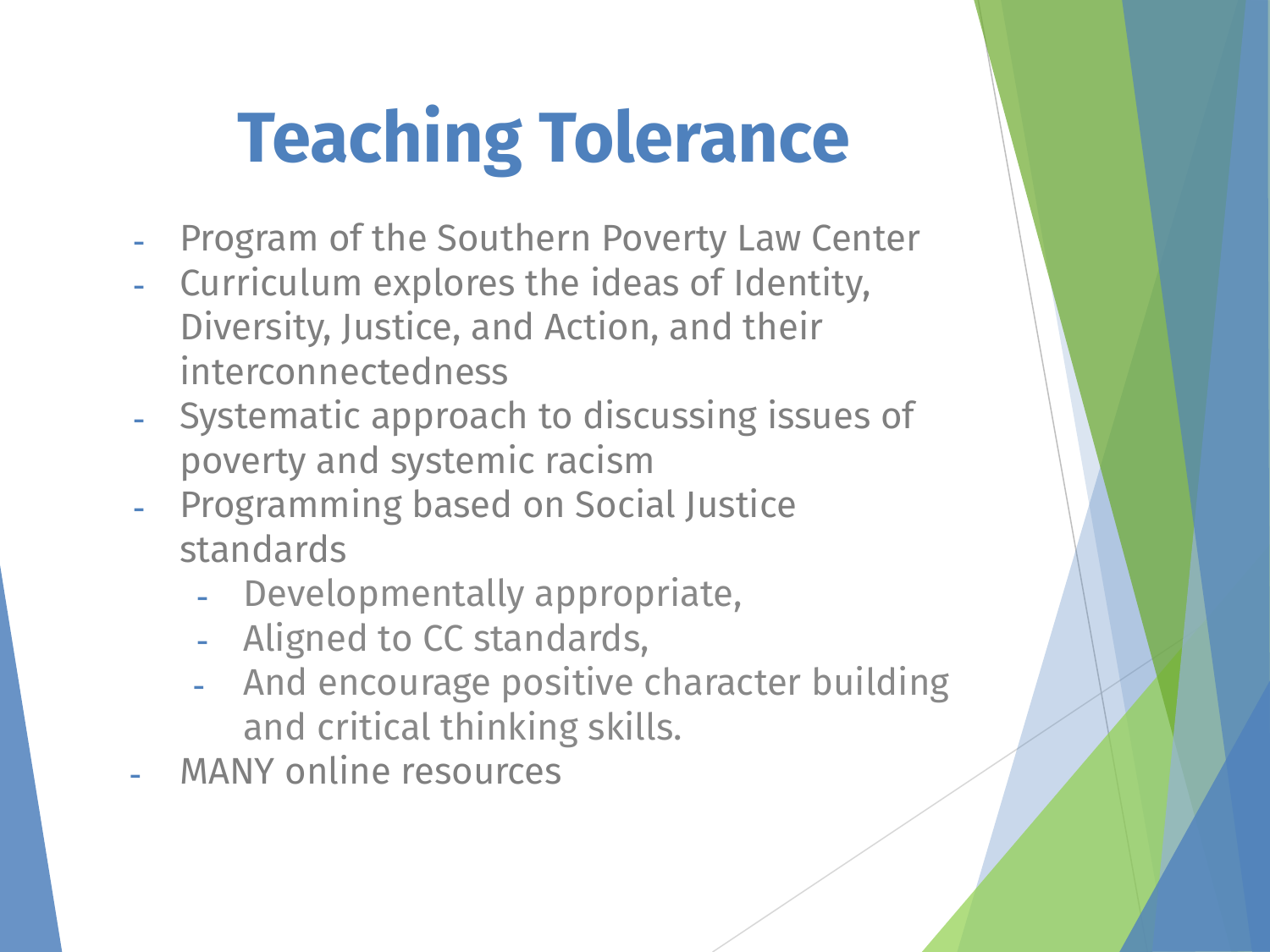

# Teaching Tolerance
Program of the Southern Poverty Law Center
Curriculum explores the ideas of Identity, Diversity, Justice, and Action, and their interconnectedness
Systematic approach to discussing issues of poverty and systemic racism
Programming based on Social Justice standards
Developmentally appropriate,
Aligned to CC standards,
And encourage positive character building and critical thinking skills.
MANY online resources